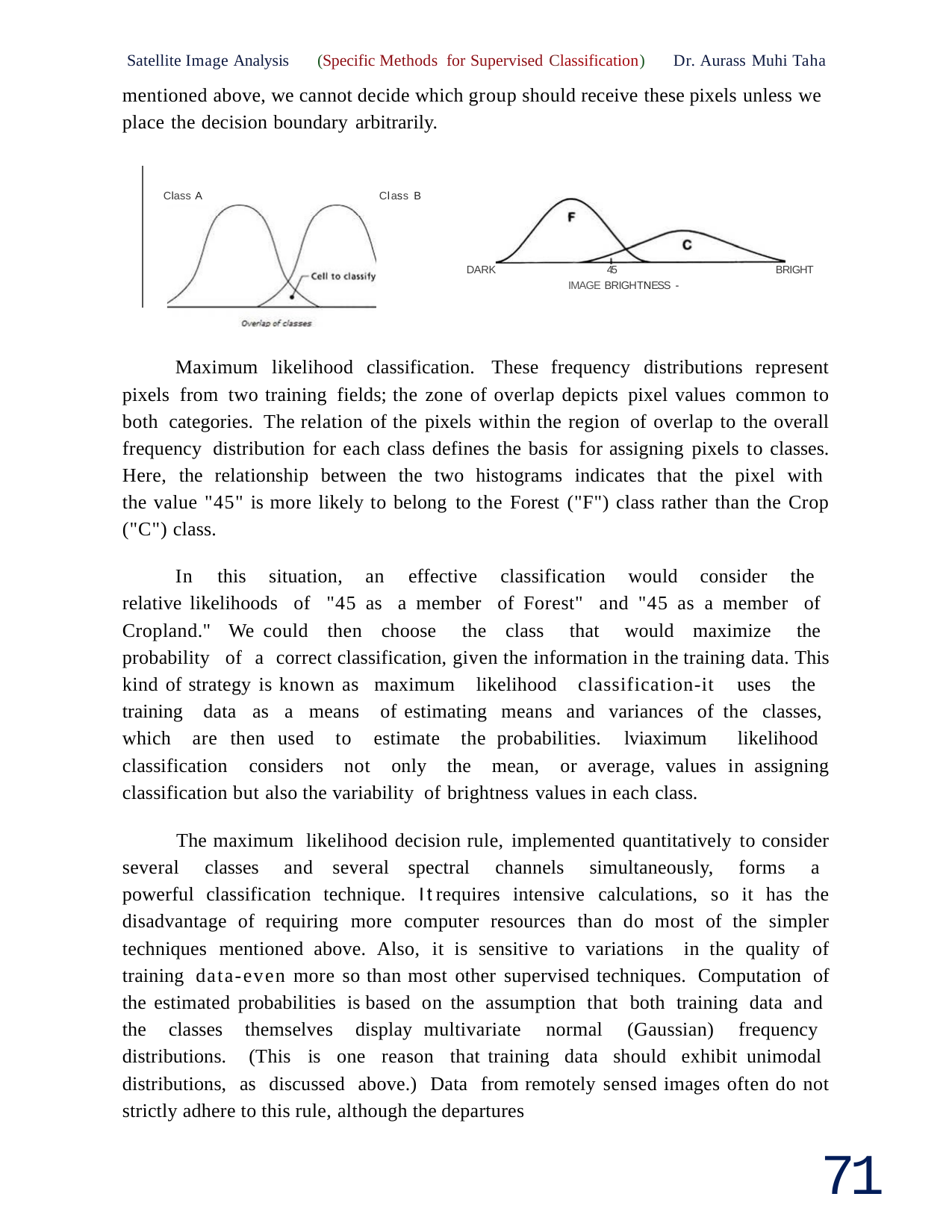

Satellite Image Analysis	(Specific Methods  for Supervised Classification)	Dr. Aurass Muhi Taha

mentioned above, we cannot decide which group should receive these pixels unless we place the decision boundary arbitrarily.

Class A
Class  B

DARK
45
IMAGE BRIGHTNESS -
BRIGHT
Maximum  likelihood  classification.   These  frequency  distributions  represent pixels  from  two training  fields; the zone of overlap depicts  pixel values  common to both  categories.  The relation of the pixels within the region  of overlap to the overall frequency  distribution for each class defines the basis  for assigning pixels to classes. Here,  the  relationship  between  the  two  histograms  indicates  that  the  pixel  with  the value "45" is more likely to belong to the Forest ("F") class rather than the Crop ("C") class.

In   this   situation,   an   effective   classification   would   consider   the   relative likelihoods  of  "45 as  a member  of Forest"  and "45 as a member  of  Cropland."  We could  then  choose   the  class   that   would  maximize   the  probability   of  a  correct classification, given the information in the training data. This kind of strategy is known as  maximum   likelihood   classification-it   uses   the   training   data  as  a  means   of estimating  means  and  variances  of the  classes,  which  are then used  to  estimate  the probabilities.  lviaximum   likelihood  classification  considers  not  only  the  mean,  or average, values in assigning classification but also the variability  of brightness values in each class.

The maximum  likelihood decision rule, implemented quantitatively to consider several   classes   and  several  spectral   channels   simultaneously,   forms   a  powerful classification technique. Itrequires intensive calculations, so it has the disadvantage of requiring more computer resources than do most of the simpler techniques mentioned above. Also, it is sensitive to variations  in the quality of training  data-even more so than most other supervised techniques.  Computation  of the estimated probabilities  is based  on the  assumption  that  both  training  data  and  the  classes  themselves  display multivariate  normal  (Gaussian)  frequency  distributions.   (This  is  one  reason  that training  data  should  exhibit unimodal  distributions,  as  discussed  above.)  Data  from remotely sensed images often do not strictly adhere to this rule, although the departures

71